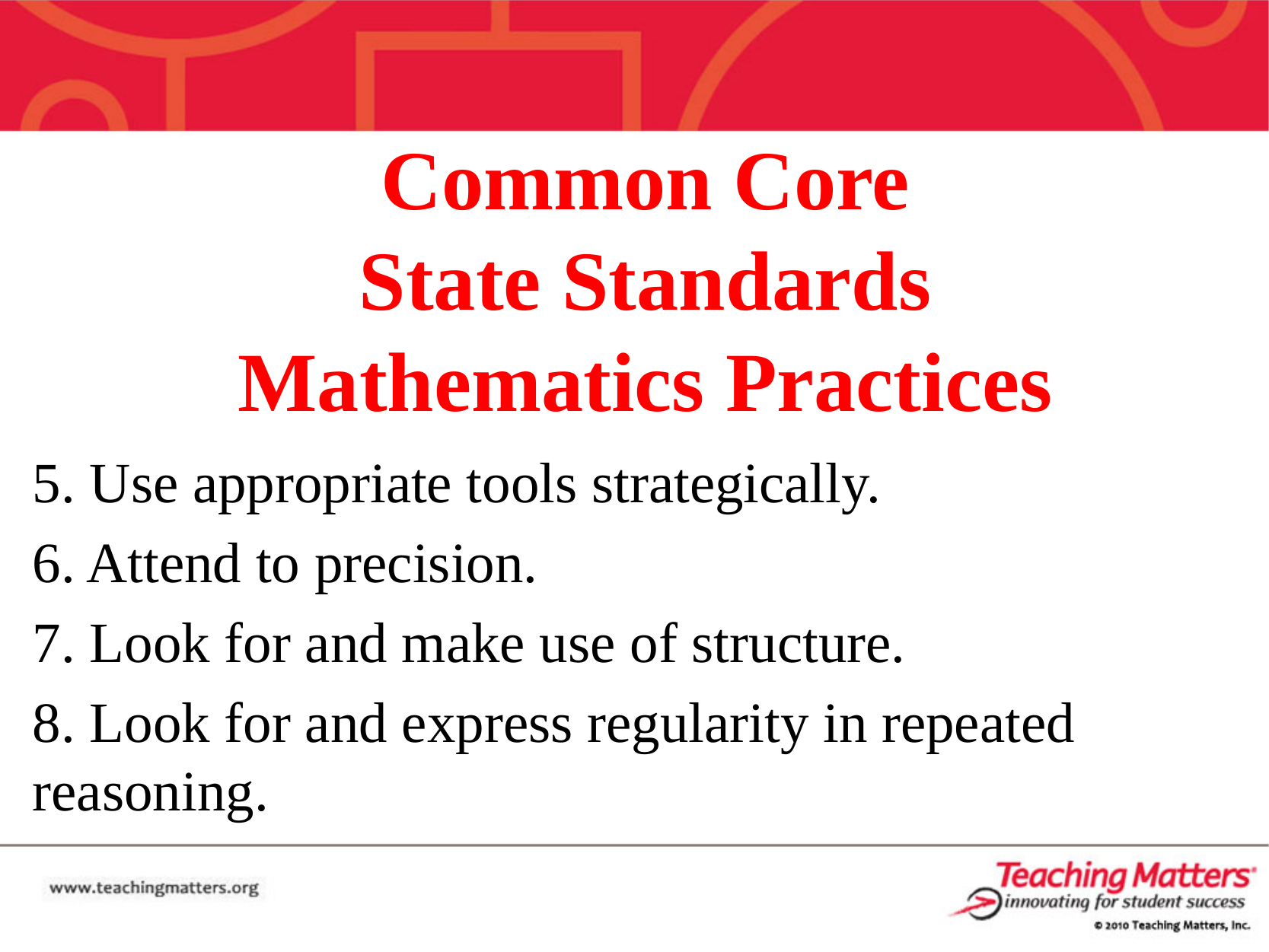

Common Core
State Standards
Mathematics Practices
5. Use appropriate tools strategically.
6. Attend to precision.
7. Look for and make use of structure.
8. Look for and express regularity in repeated reasoning.